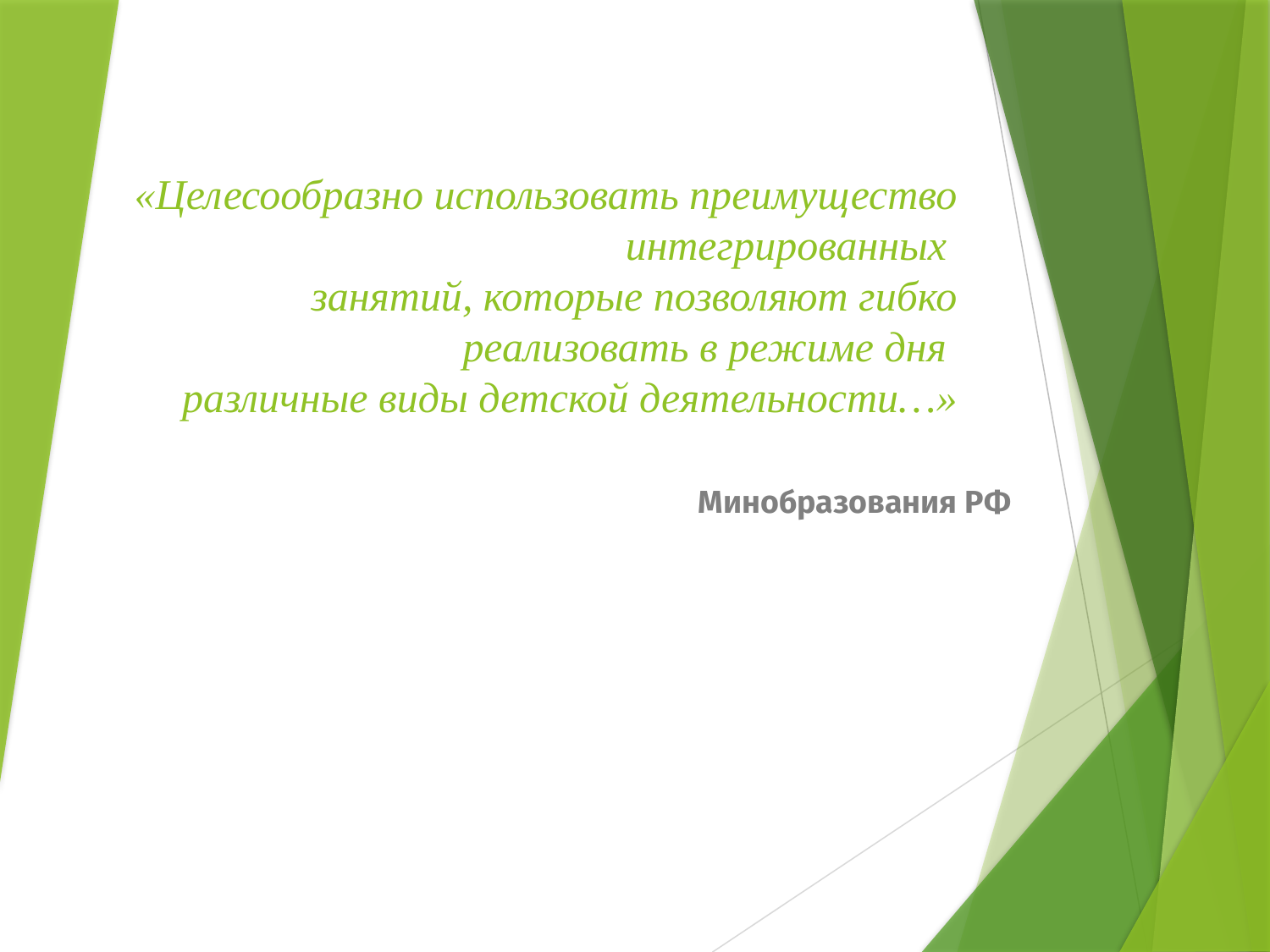

# «Целесообразно использовать преимущество интегрированных занятий, которые позволяют гибко реализовать в режиме дня различные виды детской деятельности…»
Минобразования РФ